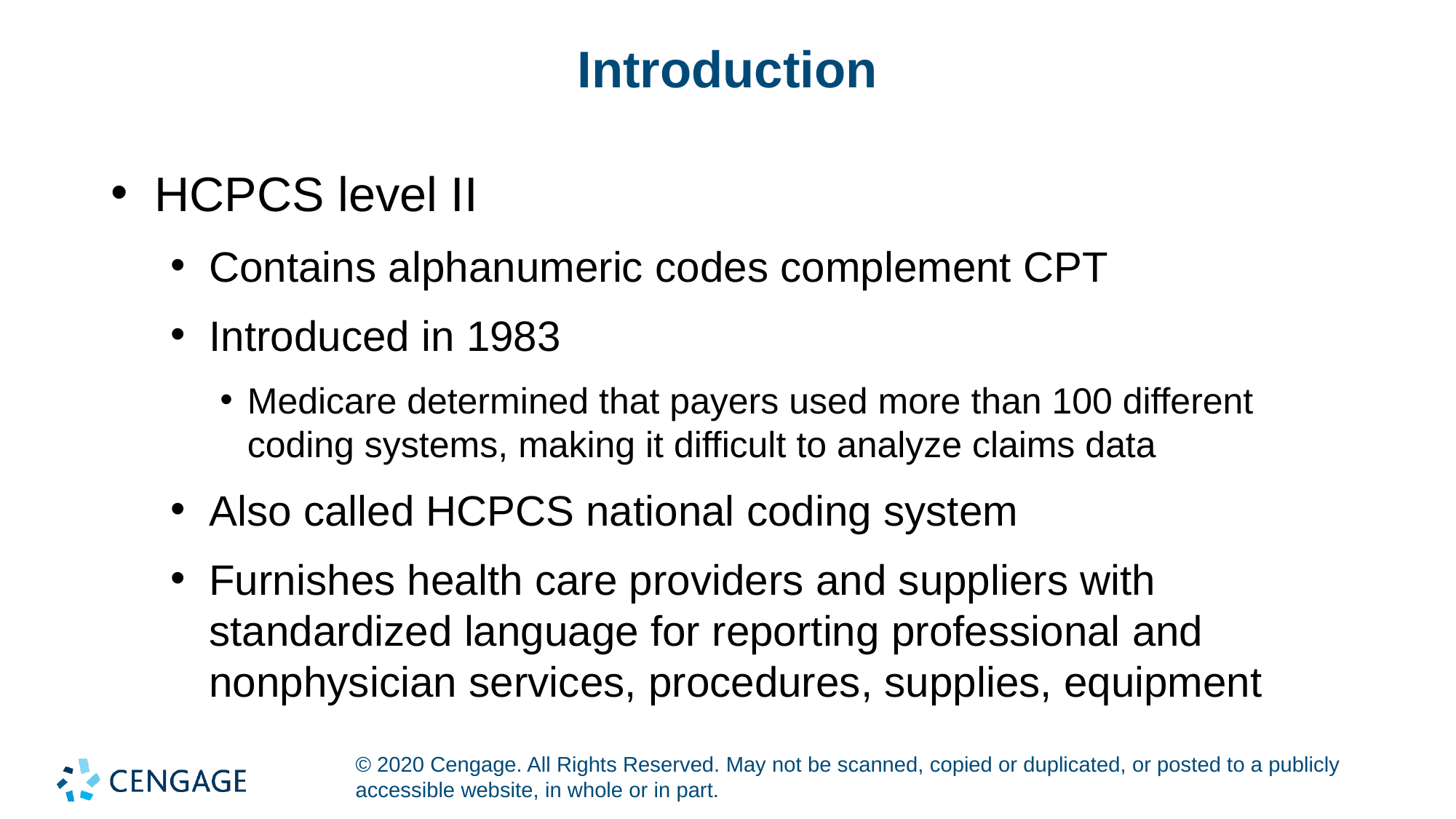

# Introduction
HCPCS level II
Contains alphanumeric codes complement CPT
Introduced in 1983
Medicare determined that payers used more than 100 different coding systems, making it difficult to analyze claims data
Also called HCPCS national coding system
Furnishes health care providers and suppliers with standardized language for reporting professional and nonphysician services, procedures, supplies, equipment